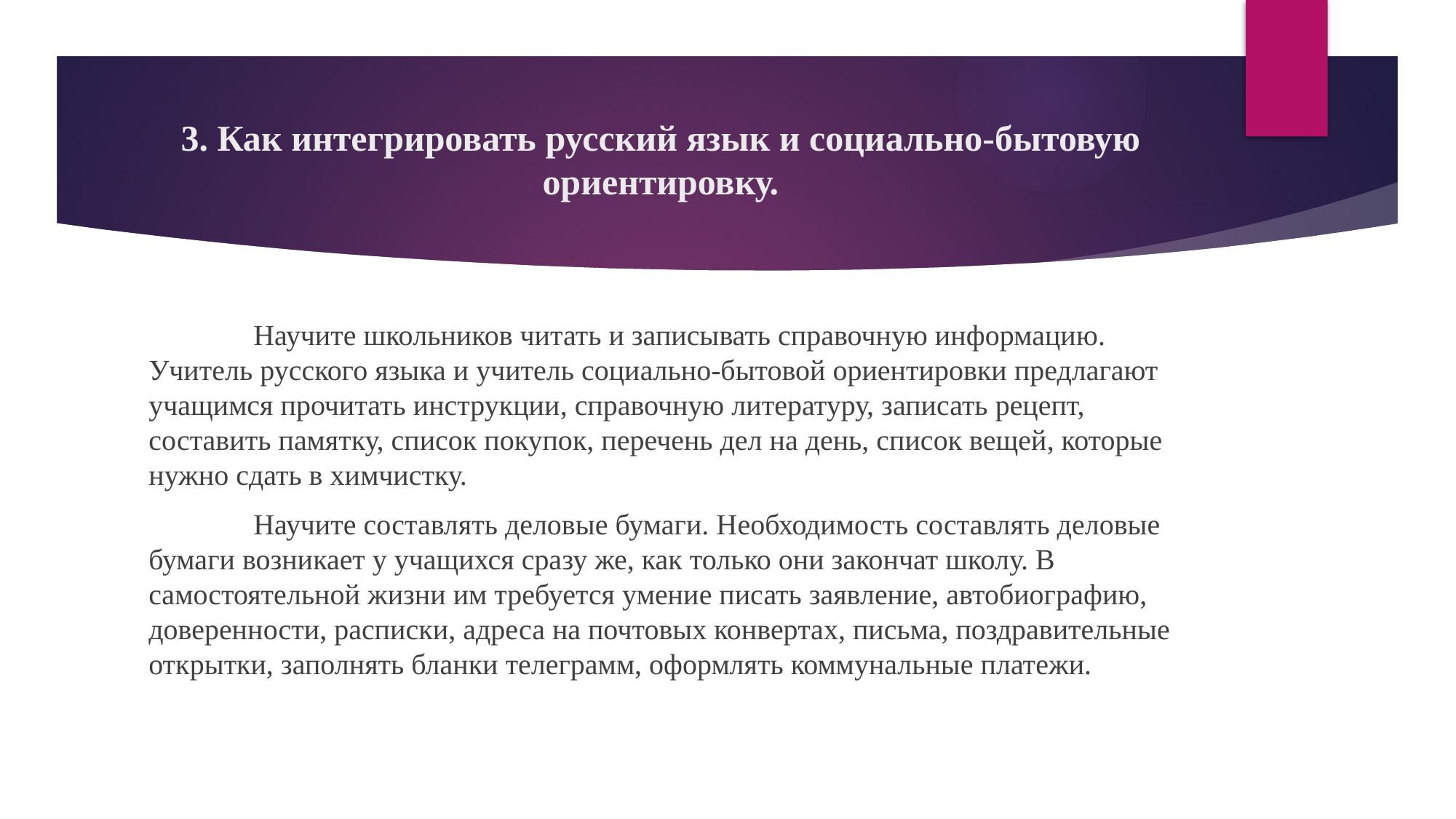

# 3. Как интегрировать русский язык и социально-бытовую ориентировку.
	Научите школьников читать и записывать справочную информацию. Учитель русского языка и учитель социально-бытовой ориентировки предлагают учащимся прочитать инструкции, справочную литературу, записать рецепт, составить памятку, список покупок, перечень дел на день, список вещей, которые нужно сдать в химчистку.
	Научите составлять деловые бумаги. Необходимость составлять деловые бумаги возникает у учащихся сразу же, как только они закончат школу. В самостоятельной жизни им требуется умение писать заявление, автобиографию, доверенности, расписки, адреса на почтовых конвертах, письма, поздравительные открытки, заполнять бланки телеграмм, оформлять коммунальные платежи.